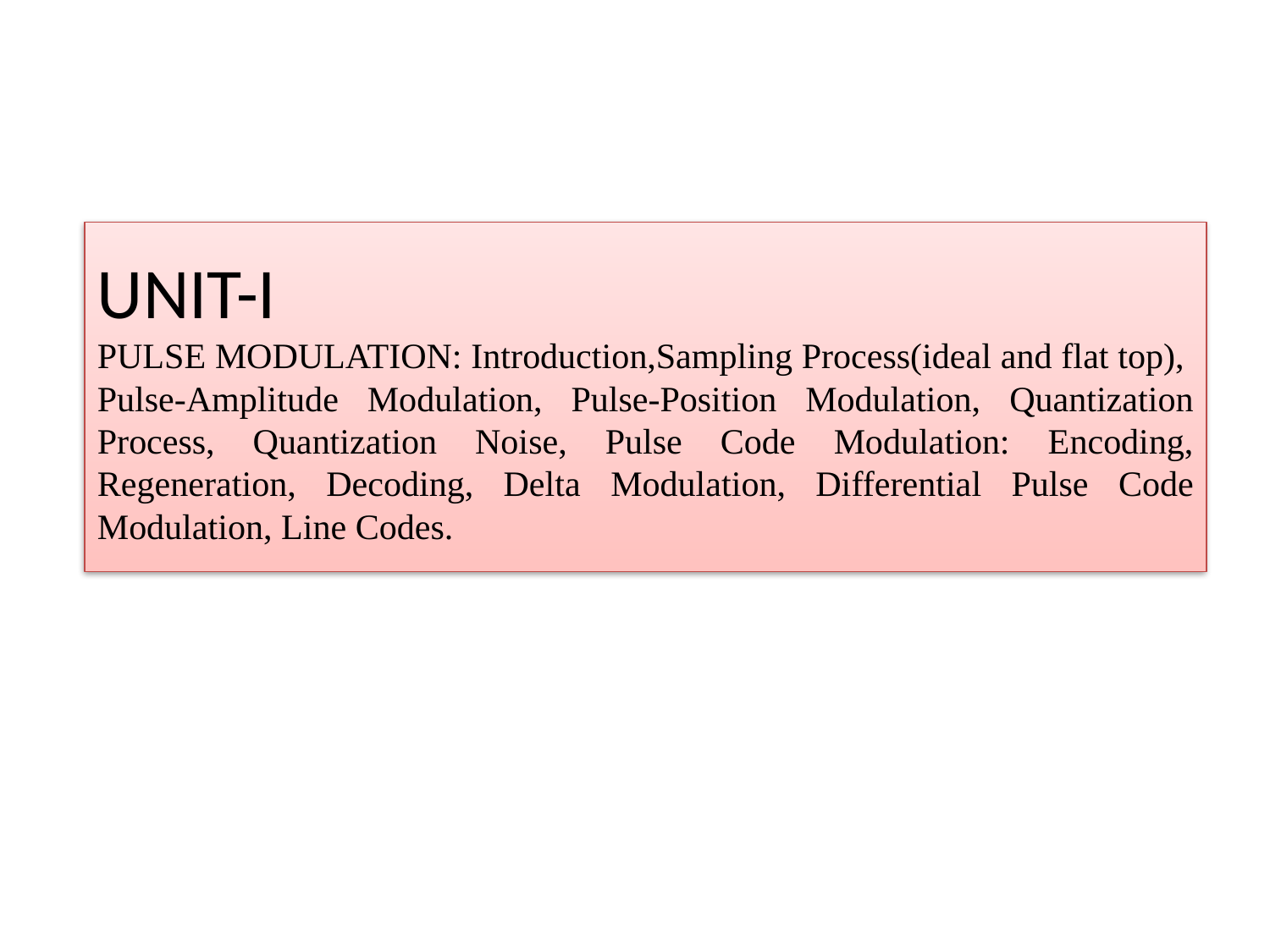

# UNIT-I PULSE MODULATION: Introduction,Sampling Process(ideal and flat top), Pulse-Amplitude Modulation, Pulse-Position Modulation, Quantization Process, Quantization Noise, Pulse Code Modulation: Encoding, Regeneration, Decoding, Delta Modulation, Differential Pulse Code Modulation, Line Codes.